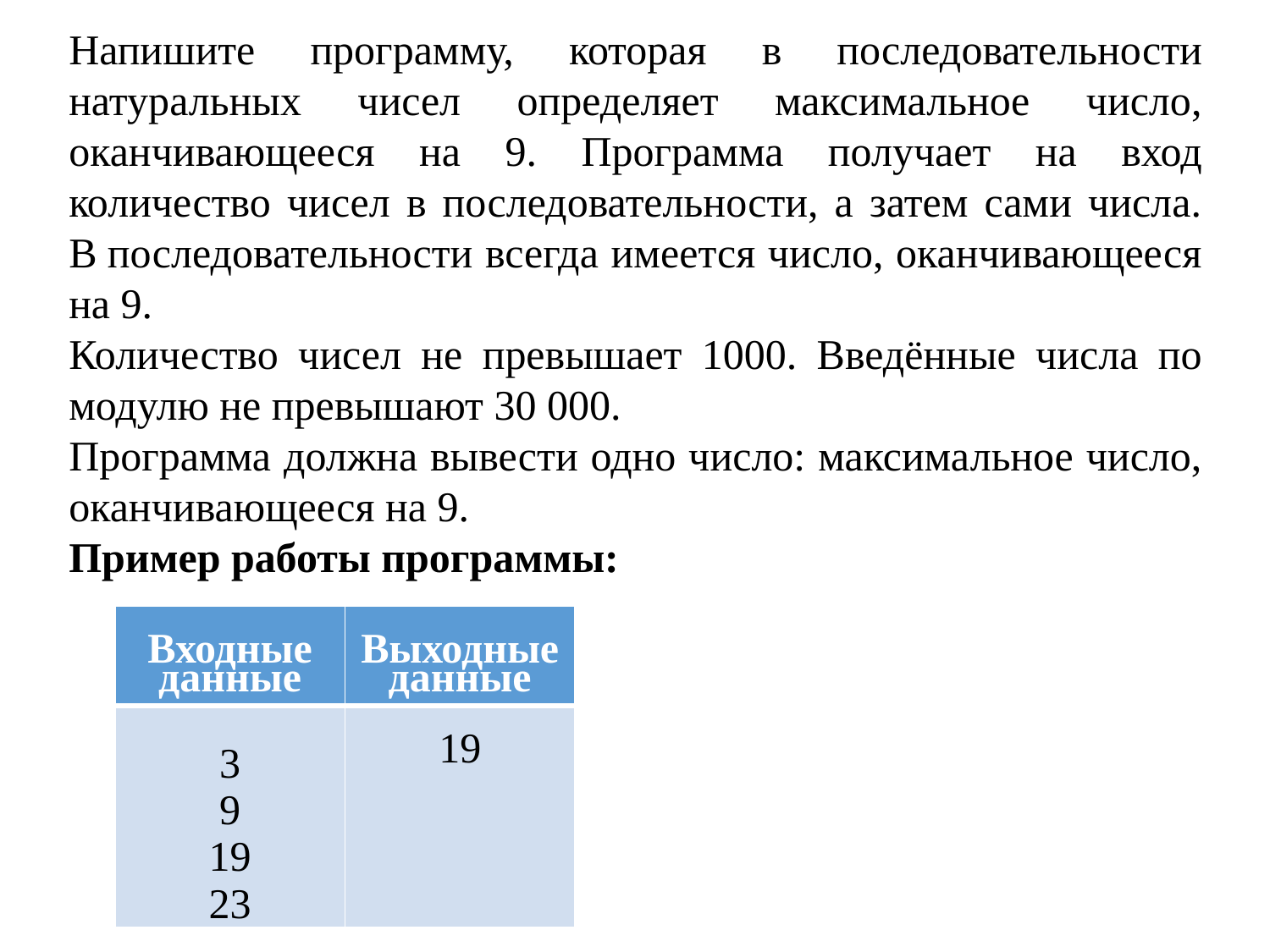

Напишите программу, которая в последовательности натуральных чисел определяет максимальное число, оканчивающееся на 9. Программа получает на вход количество чисел в последовательности, а затем сами числа. В последовательности всегда имеется число, оканчивающееся на 9.
Количество чисел не превышает 1000. Введённые числа по модулю не превышают 30 000.
Программа должна вывести одно число: максимальное число, оканчивающееся на 9.
Пример работы программы:
| Входные данные | Выходные данные |
| --- | --- |
| 3 9 19 23 | 19 |